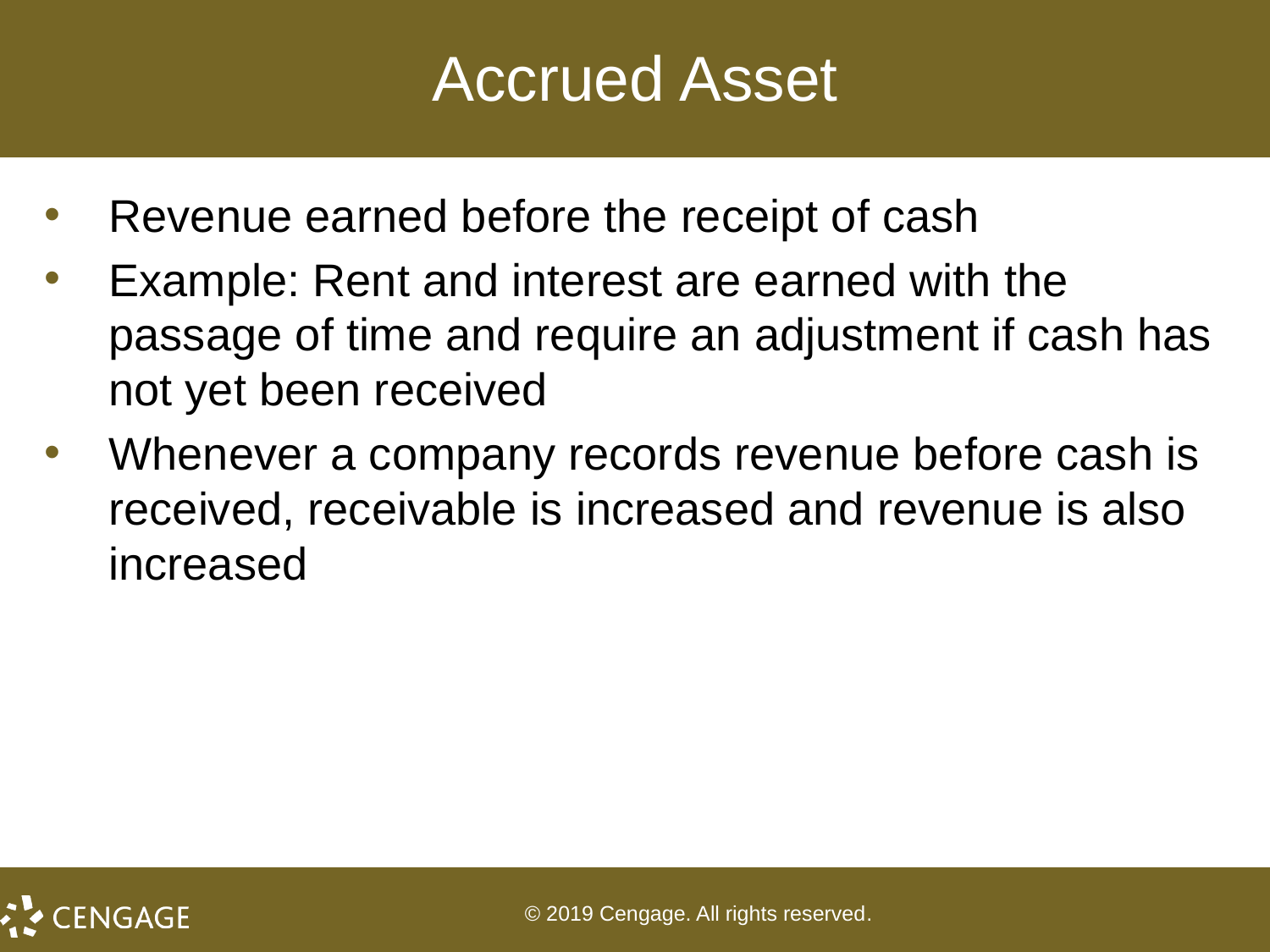

# Accrued Asset
Revenue earned before the receipt of cash
Example: Rent and interest are earned with the passage of time and require an adjustment if cash has not yet been received
Whenever a company records revenue before cash is received, receivable is increased and revenue is also increased